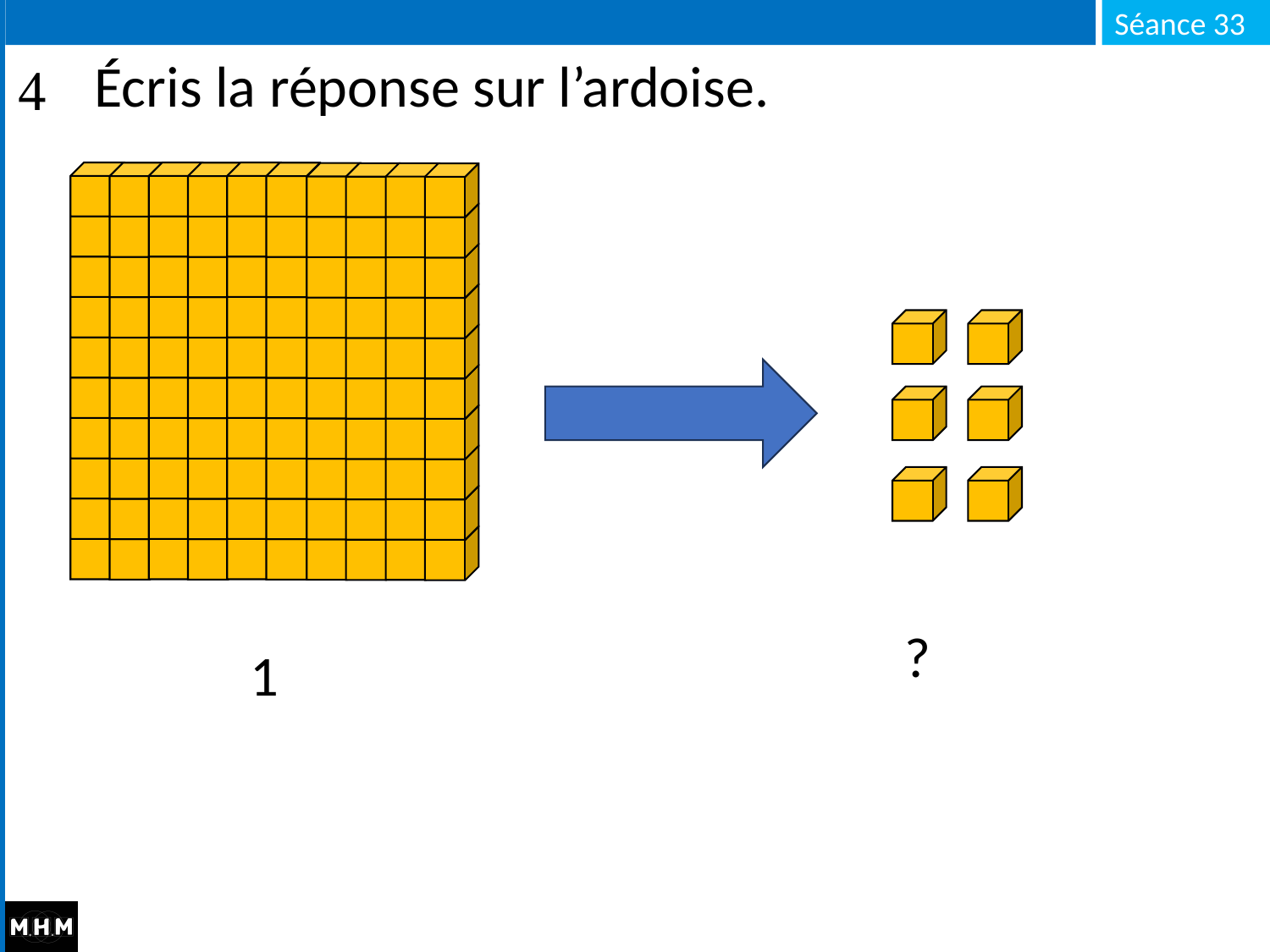

# Écris la réponse sur l’ardoise.

?
1